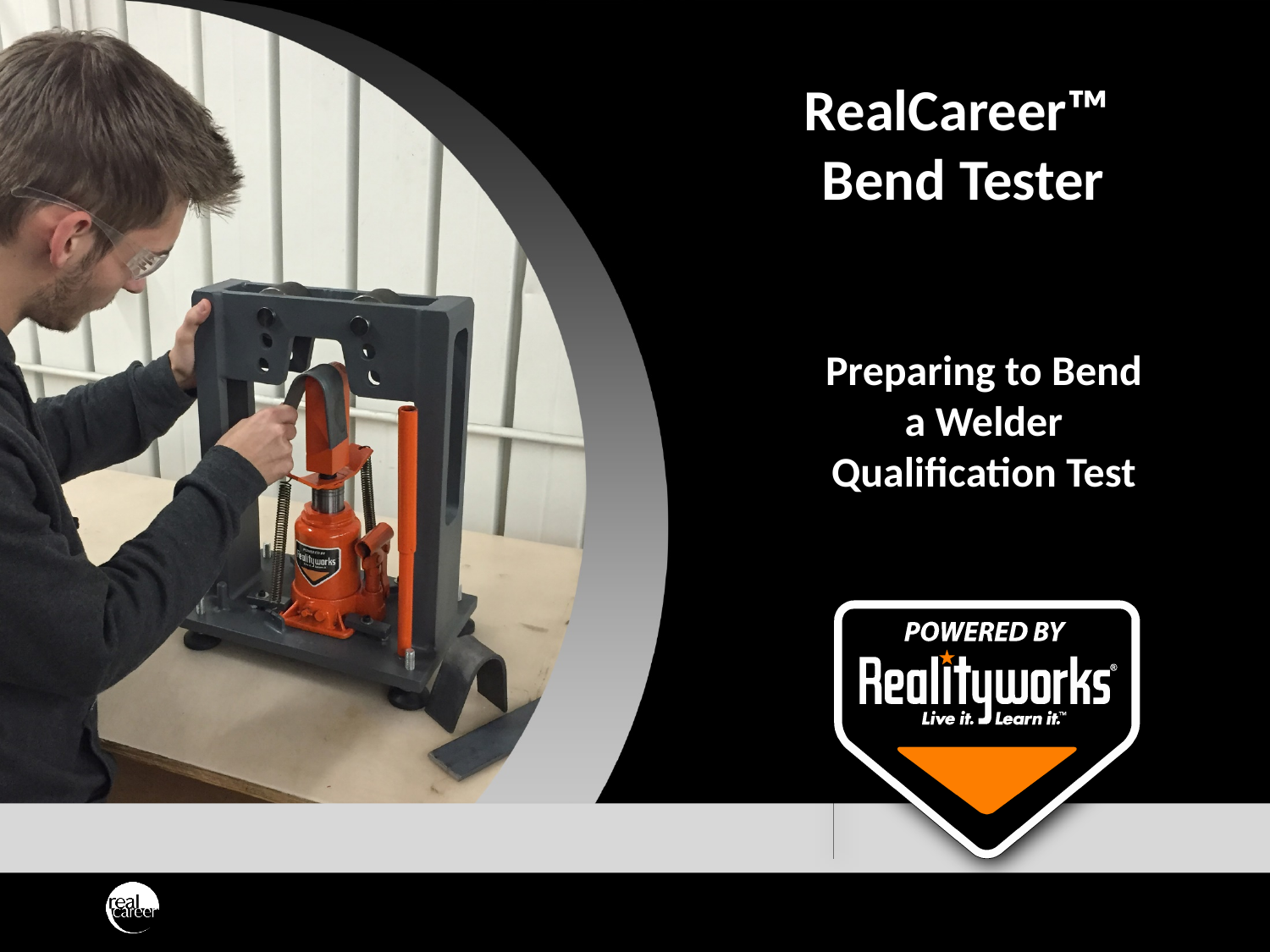

Preparing to Bend a Welder Qualification Test